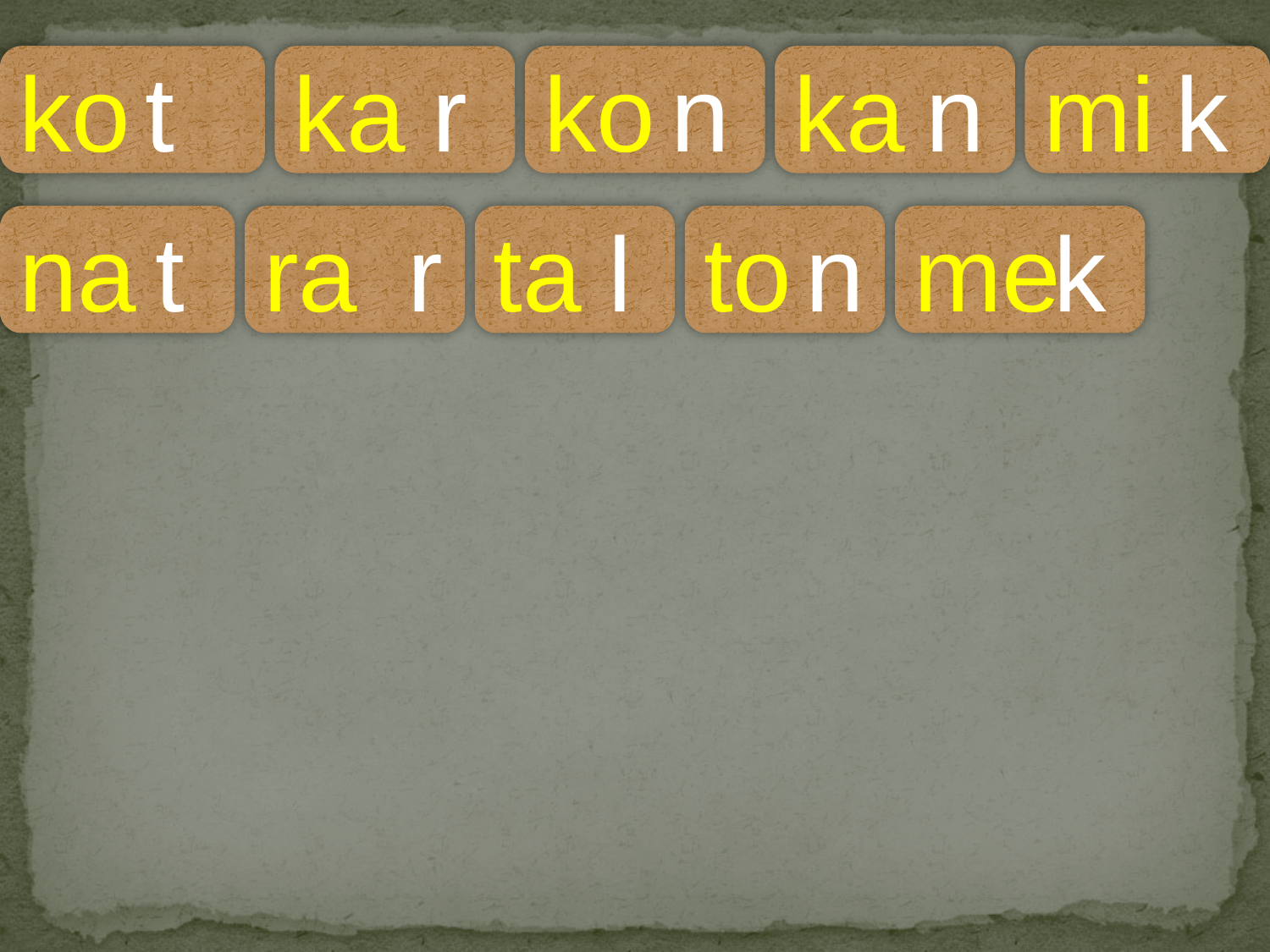

ko
t
ka
r
ko
n
ka
n
mi
k
na
t
ra
r
ta
l
to
n
me
k